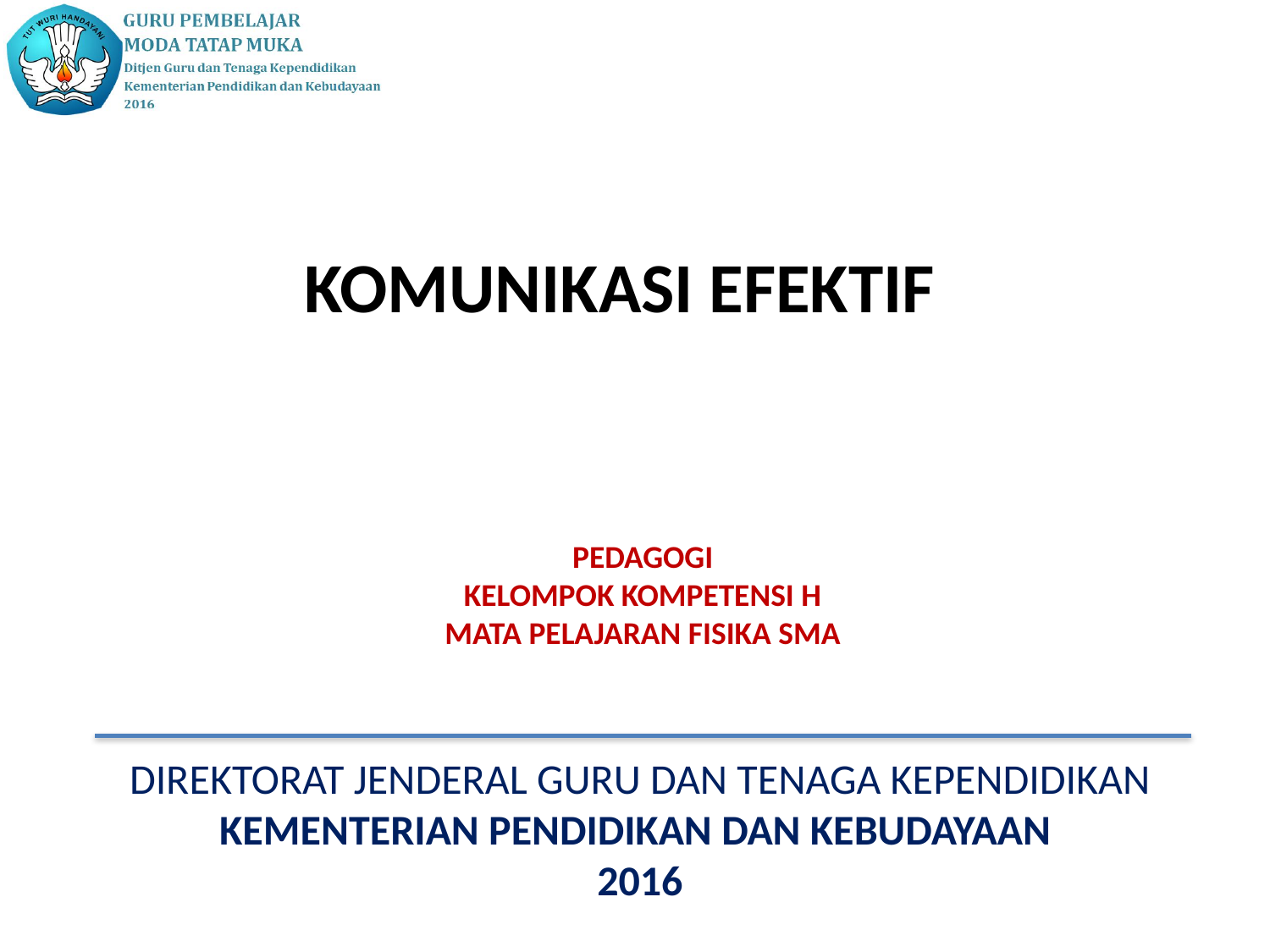

KOMUNIKASI EFEKTIF
PEDAGOGI
KELOMPOK KOMPETENSI H
MATA PELAJARAN FISIKA SMA